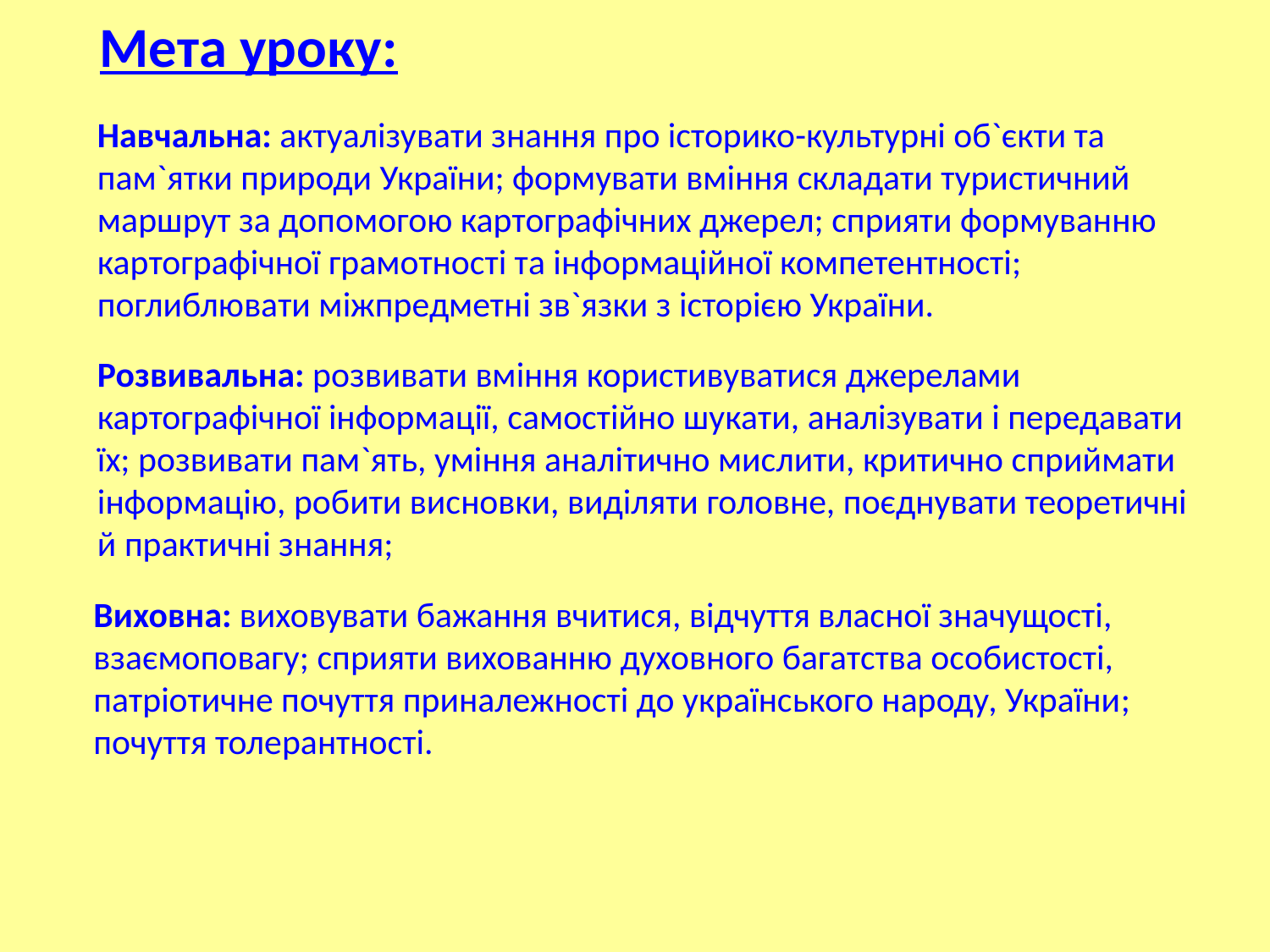

Мета уроку:
Навчальна: актуалізувати знання про історико-культурні об`єкти та пам`ятки природи України; формувати вміння складати туристичний маршрут за допомогою картографічних джерел; сприяти формуванню картографічної грамотності та інформаційної компетентності; поглиблювати міжпредметні зв`язки з історією України.

Розвивальна: розвивати вміння користивуватися джерелами картографічної інформації, самостійно шукати, аналізувати і передавати їх; розвивати пам`ять, уміння аналітично мислити, критично сприймати інформацію, робити висновки, виділяти головне, поєднувати теоретичні й практичні знання;

Виховна: виховувати бажання вчитися, відчуття власної значущості, взаємоповагу; сприяти вихованню духовного багатства особистості, патріотичне почуття приналежності до українського народу, України; почуття толерантності.